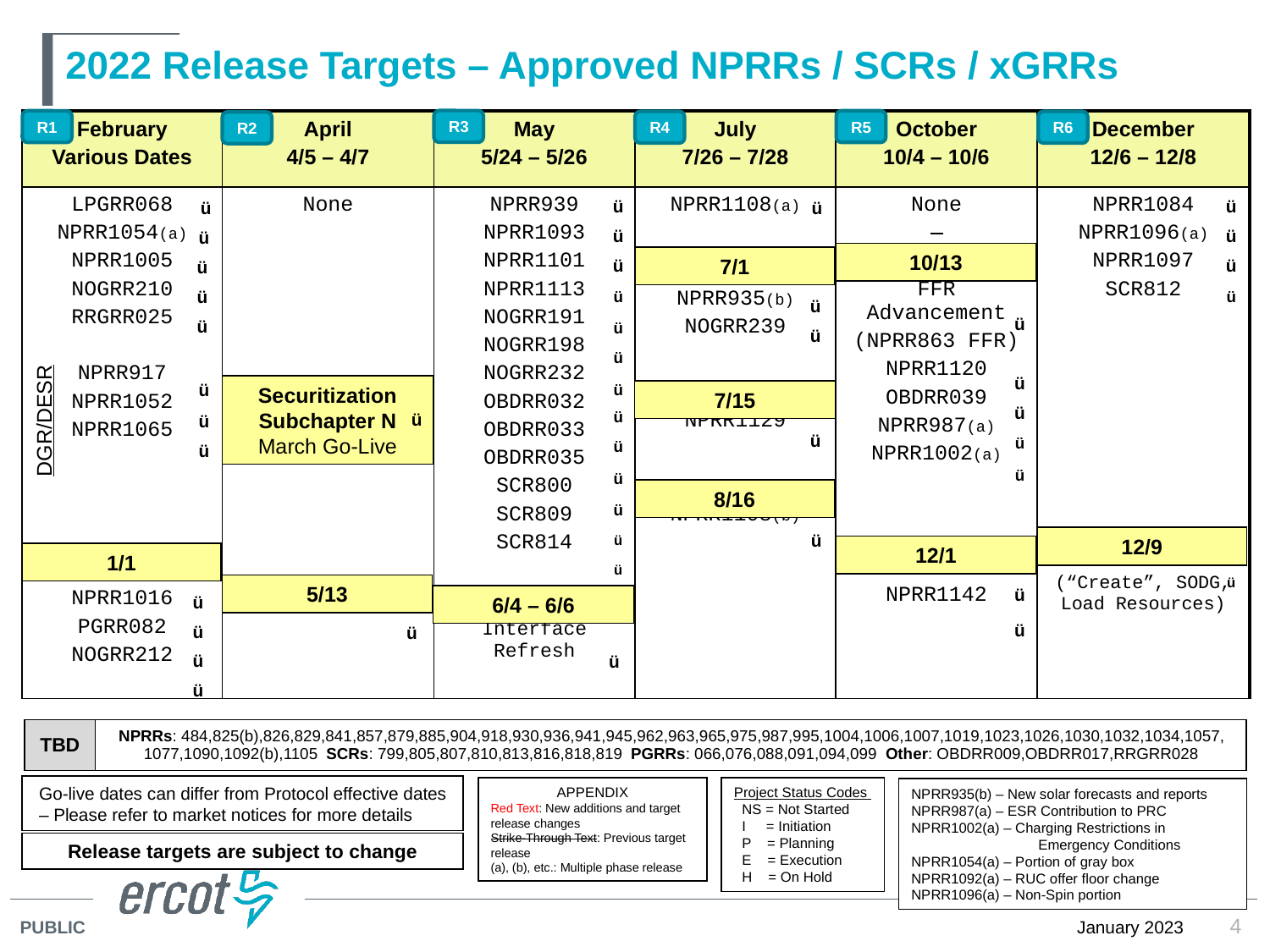

# 2022 Release Targets – Approved NPRRs / SCRs / xGRRs
R3
R5
R1
| February Various Dates | April 4/5 – 4/7 | May 5/24 – 5/26 | July 7/26 – 7/28 | October 10/4 – 10/6 | December 12/6 – 12/8 |
| --- | --- | --- | --- | --- | --- |
| LPGRR068 NPRR1054(a) NPRR1005 NOGRR210 RRGRR025 NPRR917 NPRR1052 NPRR1065 NPRR1073 NPRR1016 PGRR082 NOGRR212 | None NPRR1092(a) | NPRR939 NPRR1093 NPRR1101 NPRR1113 NOGRR191 NOGRR198 NOGRR232 OBDRR032 OBDRR033 OBDRR035 SCR800 SCR809 SCR814 MarkeTrak User Interface Refresh | NPRR1108(a) NPRR935(b) NOGRR239 NPRR1129 NPRR1108(b) | None FFR Advancement (NPRR863 FFR) NPRR1120 OBDRR039 NPRR987(a) NPRR1002(a) NPRR1063 NPRR1142 | NPRR1084 NPRR1096(a) NPRR1097 SCR812 RIOO (“Create”, SODG, Load Resources) |
R4
R6
R2

ü

ü

ü

ü

ü

ü

ü

ü

ü

ü

ü

ü

ü

ü

ü

ü

ü

ü

ü

ü

ü

ü

ü

ü
ü

ü

ü

ü

ü
ü

ü
10/13
7/1
ü

ü

ü

ü

ü

Securitization Subchapter N March Go-Live
7/15
DGR/DESR
ü

ü

8/16
ü

12/9
12/1
1/1
5/13
ü

ü

ü

ü
6/4 – 6/6
ü

ü

| TBD | NPRRs: 484,825(b),826,829,841,857,879,885,904,918,930,936,941,945,962,963,965,975,987,995,1004,1006,1007,1019,1023,1026,1030,1032,1034,1057, 1077,1090,1092(b),1105 SCRs: 799,805,807,810,813,816,818,819 PGRRs: 066,076,088,091,094,099 Other: OBDRR009,OBDRR017,RRGRR028 |
| --- | --- |
Go-live dates can differ from Protocol effective dates – Please refer to market notices for more details
APPENDIX
Red Text: New additions and target release changes
Strike-Through Text: Previous target release
(a), (b), etc.: Multiple phase release
Project Status Codes
  NS = Not Started
  I     = Initiation
  P    = Planning
  E    = Execution
  H    = On Hold
NPRR935(b) – New solar forecasts and reports
NPRR987(a) – ESR Contribution to PRC
NPRR1002(a) – Charging Restrictions in 	Emergency Conditions
NPRR1054(a) – Portion of gray box
NPRR1092(a) – RUC offer floor change
NPRR1096(a) – Non-Spin portion
Release targets are subject to change
4